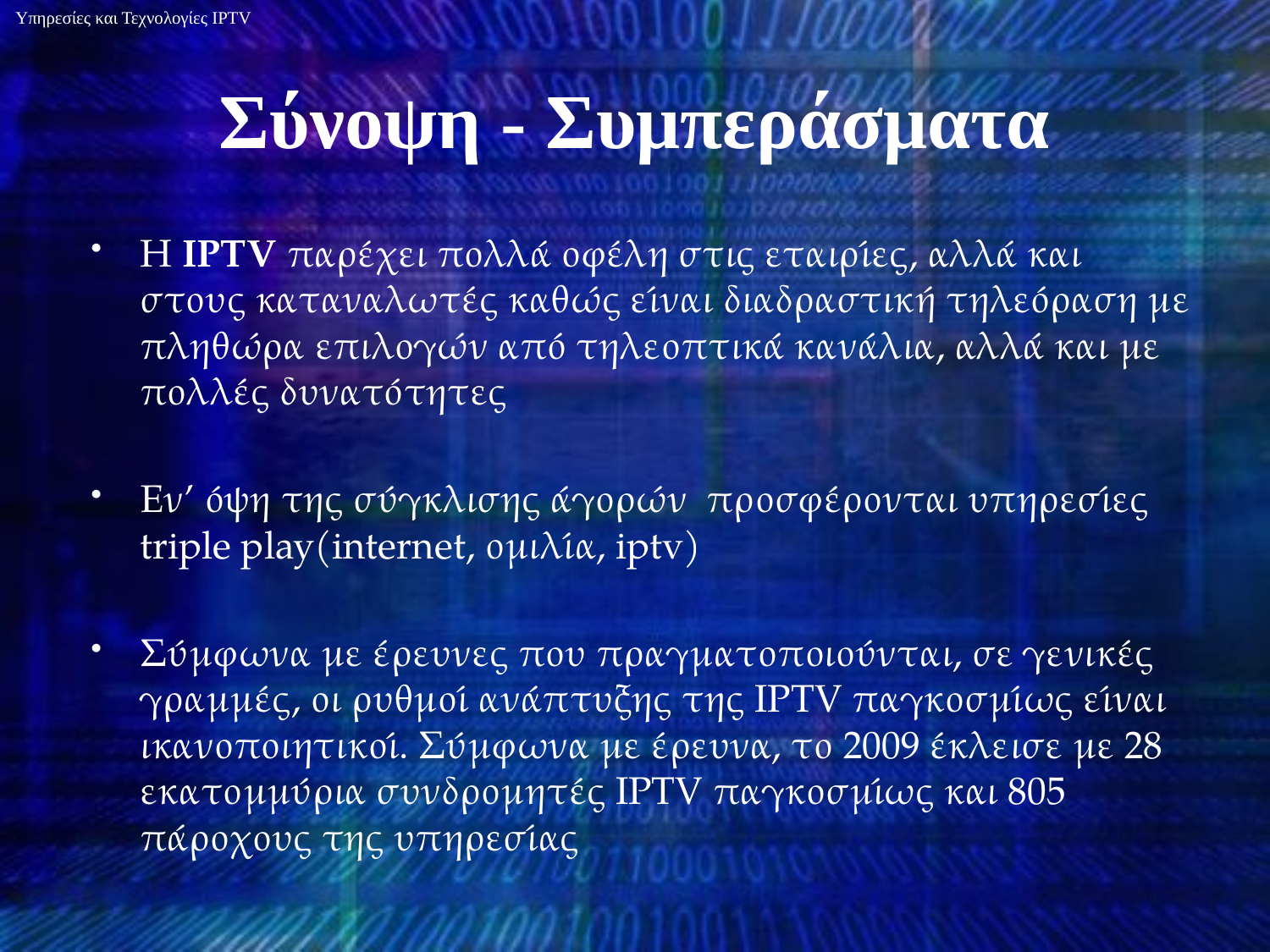

Υπηρεσίες και Τεχνολογίες IPTV
# Σύνοψη - Συμπεράσματα
Η IPTV παρέχει πολλά οφέλη στις εταιρίες, αλλά και στους καταναλωτές καθώς είναι διαδραστική τηλεόραση με πληθώρα επιλογών από τηλεοπτικά κανάλια, αλλά και με πολλές δυνατότητες

Εν’ όψη της σύγκλισης άγορών  προσφέρονται υπηρεσίες triple play(internet, ομιλία, iptv)

Σύμφωνα με έρευνες που πραγματοποιούνται, σε γενικές γραμμές, οι ρυθμοί ανάπτυξης της IPTV παγκοσμίως είναι ικανοποιητικοί. Σύμφωνα με έρευνα, το 2009 έκλεισε με 28 εκατομμύρια συνδρομητές IPTV παγκοσμίως και 805 πάροχους της υπηρεσίας